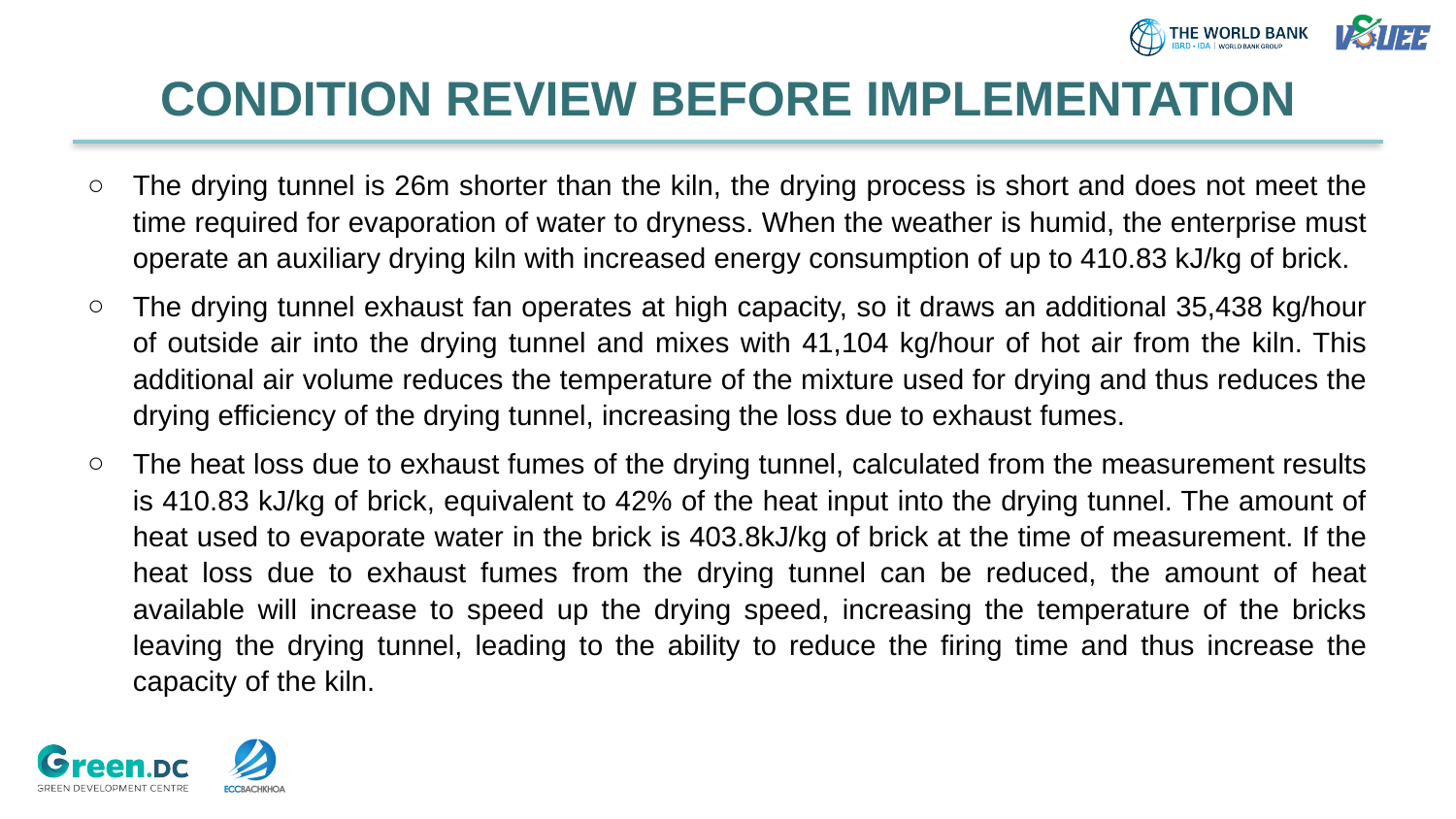

# CONDITION REVIEW BEFORE IMPLEMENTATION
The drying tunnel is 26m shorter than the kiln, the drying process is short and does not meet the time required for evaporation of water to dryness. When the weather is humid, the enterprise must operate an auxiliary drying kiln with increased energy consumption of up to 410.83 kJ/kg of brick.
The drying tunnel exhaust fan operates at high capacity, so it draws an additional 35,438 kg/hour of outside air into the drying tunnel and mixes with 41,104 kg/hour of hot air from the kiln. This additional air volume reduces the temperature of the mixture used for drying and thus reduces the drying efficiency of the drying tunnel, increasing the loss due to exhaust fumes.
The heat loss due to exhaust fumes of the drying tunnel, calculated from the measurement results is 410.83 kJ/kg of brick, equivalent to 42% of the heat input into the drying tunnel. The amount of heat used to evaporate water in the brick is 403.8kJ/kg of brick at the time of measurement. If the heat loss due to exhaust fumes from the drying tunnel can be reduced, the amount of heat available will increase to speed up the drying speed, increasing the temperature of the bricks leaving the drying tunnel, leading to the ability to reduce the firing time and thus increase the capacity of the kiln.